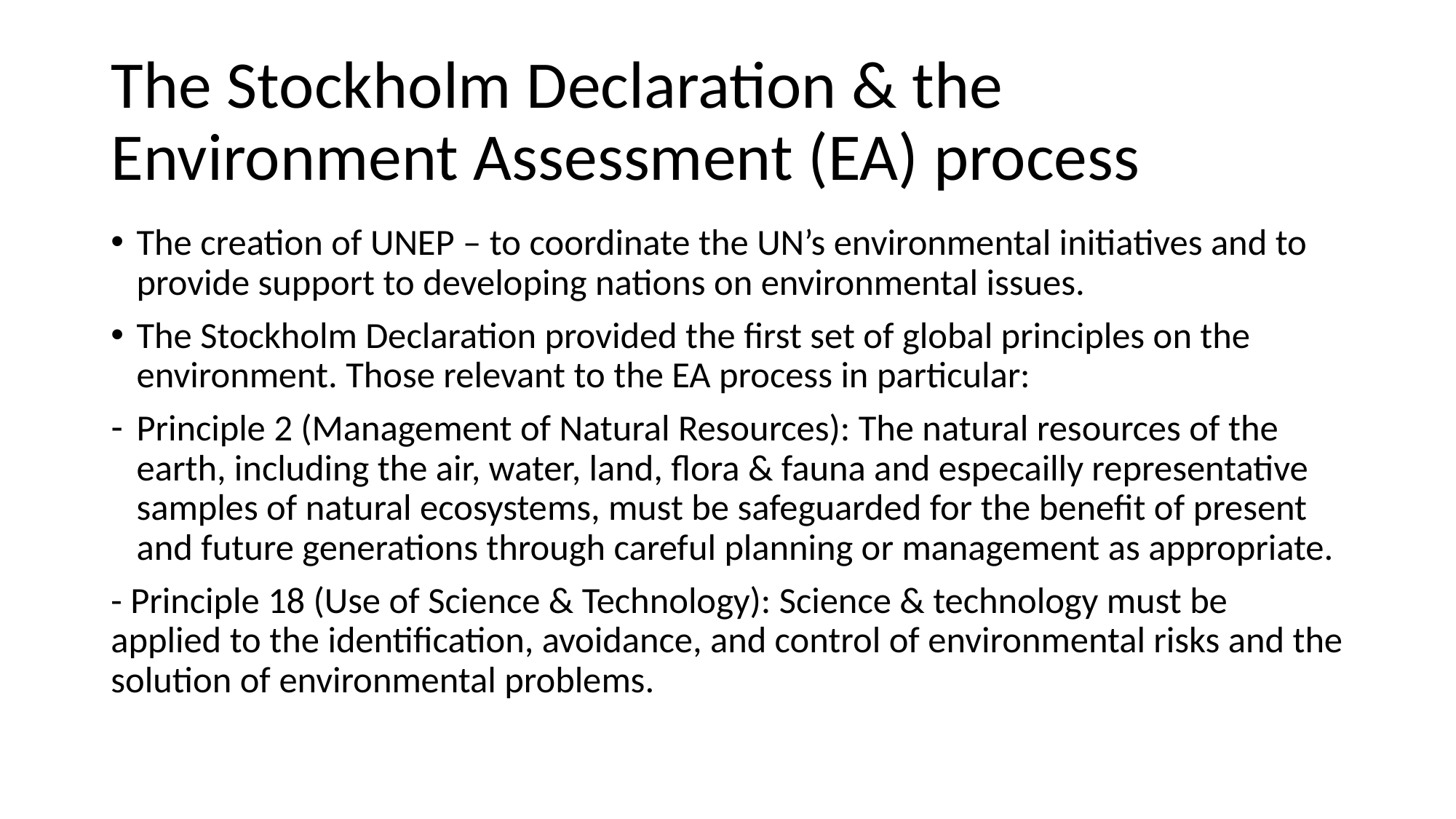

# The Stockholm Declaration & the Environment Assessment (EA) process
The creation of UNEP – to coordinate the UN’s environmental initiatives and to provide support to developing nations on environmental issues.
The Stockholm Declaration provided the first set of global principles on the environment. Those relevant to the EA process in particular:
Principle 2 (Management of Natural Resources): The natural resources of the earth, including the air, water, land, flora & fauna and especailly representative samples of natural ecosystems, must be safeguarded for the benefit of present and future generations through careful planning or management as appropriate.
- Principle 18 (Use of Science & Technology): Science & technology must be  applied to the identification, avoidance, and control of environmental risks and the solution of environmental problems.